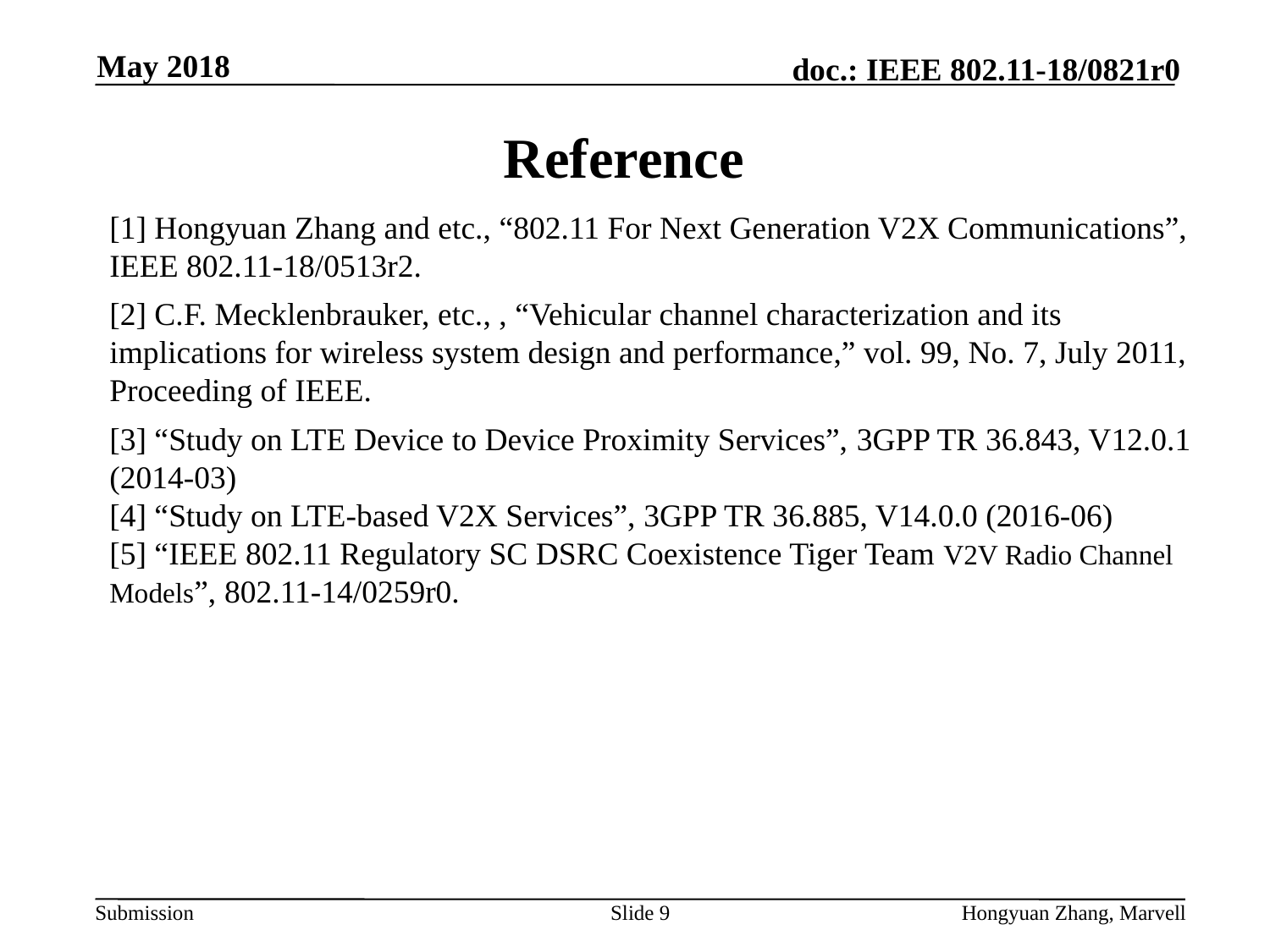

May 2018
# Reference
[1] Hongyuan Zhang and etc., “802.11 For Next Generation V2X Communications”, IEEE 802.11-18/0513r2.
[2] C.F. Mecklenbrauker, etc., , “Vehicular channel characterization and its implications for wireless system design and performance,” vol. 99, No. 7, July 2011, Proceeding of IEEE.
[3] “Study on LTE Device to Device Proximity Services”, 3GPP TR 36.843, V12.0.1 (2014-03)
[4] “Study on LTE-based V2X Services”, 3GPP TR 36.885, V14.0.0 (2016-06)
[5] “IEEE 802.11 Regulatory SC DSRC Coexistence Tiger Team V2V Radio Channel
Models”, 802.11-14/0259r0.

Slide 9
Hongyuan Zhang, Marvell